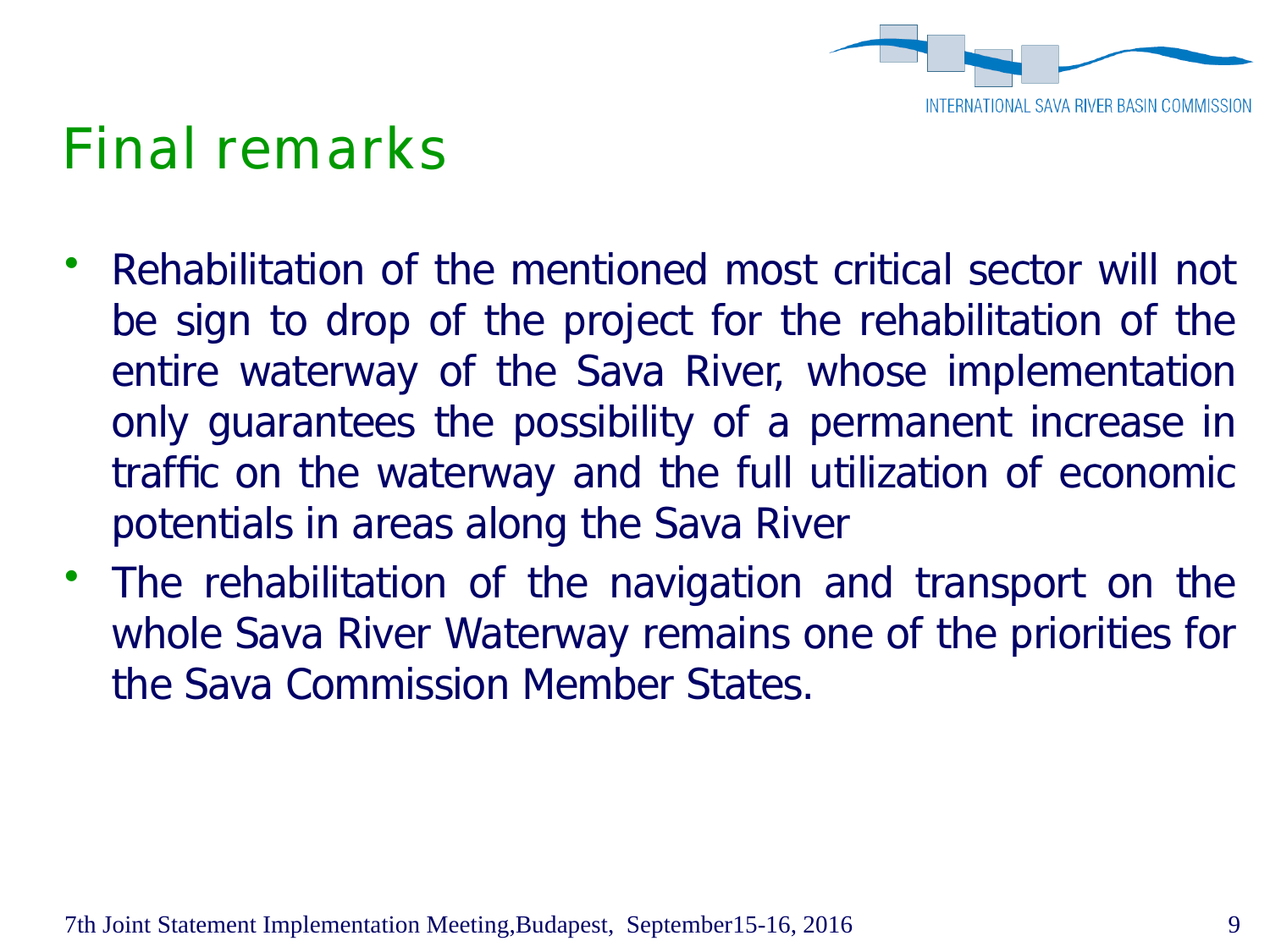

# Final remarks
Rehabilitation of the mentioned most critical sector will not be sign to drop of the project for the rehabilitation of the entire waterway of the Sava River, whose implementation only guarantees the possibility of a permanent increase in traffic on the waterway and the full utilization of economic potentials in areas along the Sava River
The rehabilitation of the navigation and transport on the whole Sava River Waterway remains one of the priorities for the Sava Commission Member States.

9
7th Joint Statement Implementation Meeting,Budapest,  September15-16, 2016